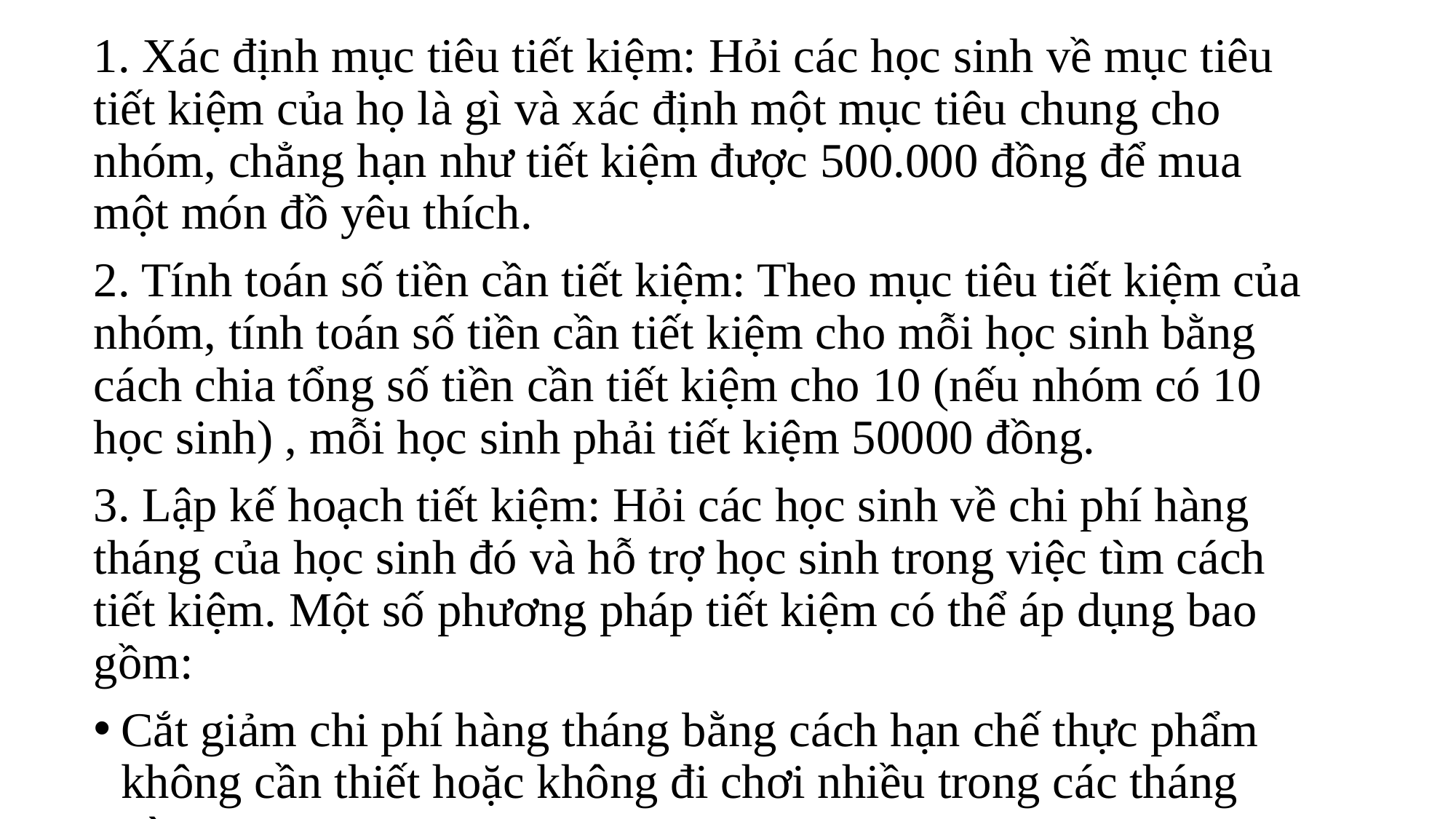

1. Xác định mục tiêu tiết kiệm: Hỏi các học sinh về mục tiêu tiết kiệm của họ là gì và xác định một mục tiêu chung cho nhóm, chẳng hạn như tiết kiệm được 500.000 đồng để mua một món đồ yêu thích.
2. Tính toán số tiền cần tiết kiệm: Theo mục tiêu tiết kiệm của nhóm, tính toán số tiền cần tiết kiệm cho mỗi học sinh bằng cách chia tổng số tiền cần tiết kiệm cho 10 (nếu nhóm có 10 học sinh) , mỗi học sinh phải tiết kiệm 50000 đồng.
3. Lập kế hoạch tiết kiệm: Hỏi các học sinh về chi phí hàng tháng của học sinh đó và hỗ trợ học sinh trong việc tìm cách tiết kiệm. Một số phương pháp tiết kiệm có thể áp dụng bao gồm:
Cắt giảm chi phí hàng tháng bằng cách hạn chế thực phẩm không cần thiết hoặc không đi chơi nhiều trong các tháng này.